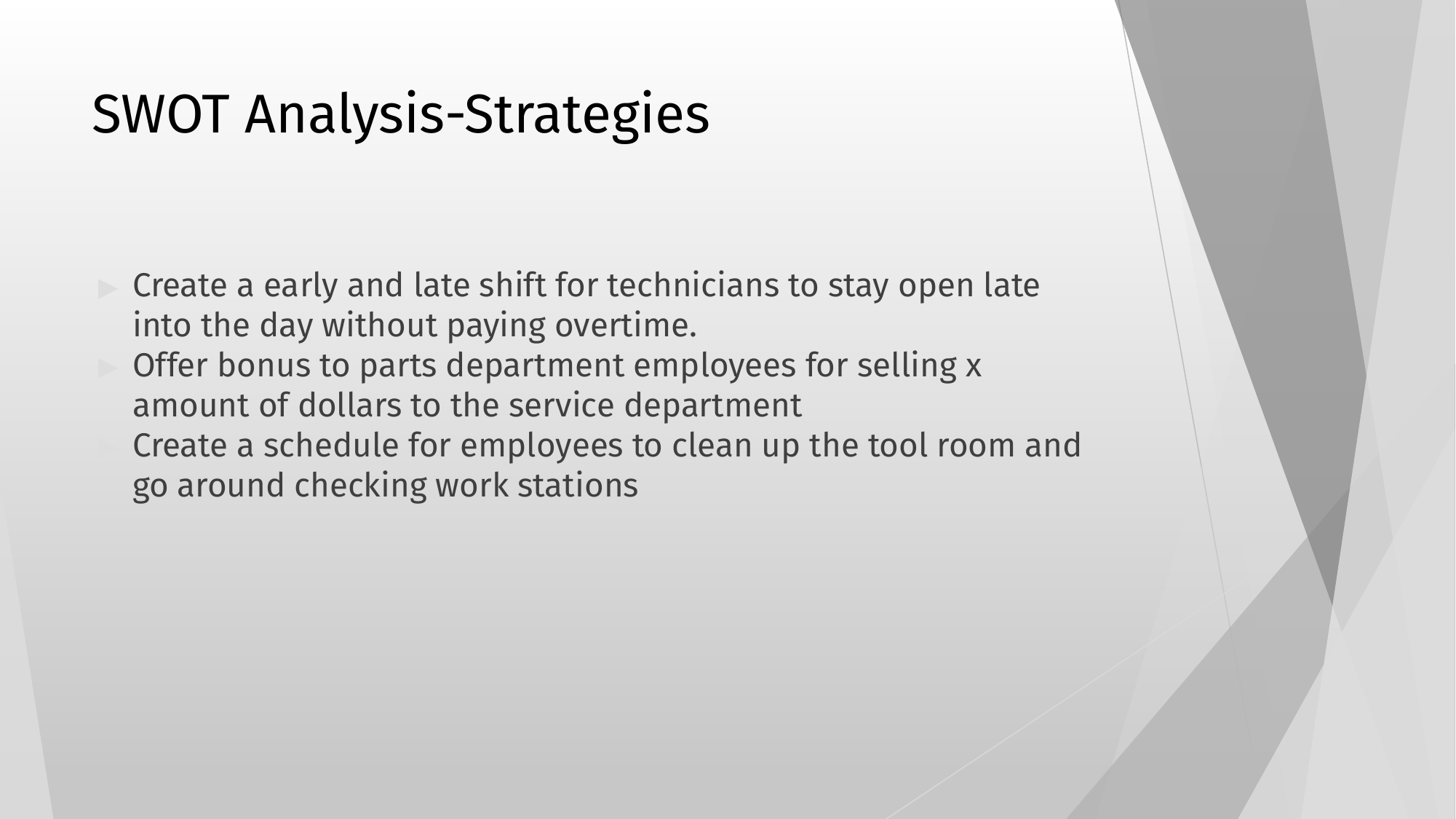

# SWOT Analysis-Strategies
Create a early and late shift for technicians to stay open late into the day without paying overtime.
Offer bonus to parts department employees for selling x amount of dollars to the service department
Create a schedule for employees to clean up the tool room and go around checking work stations